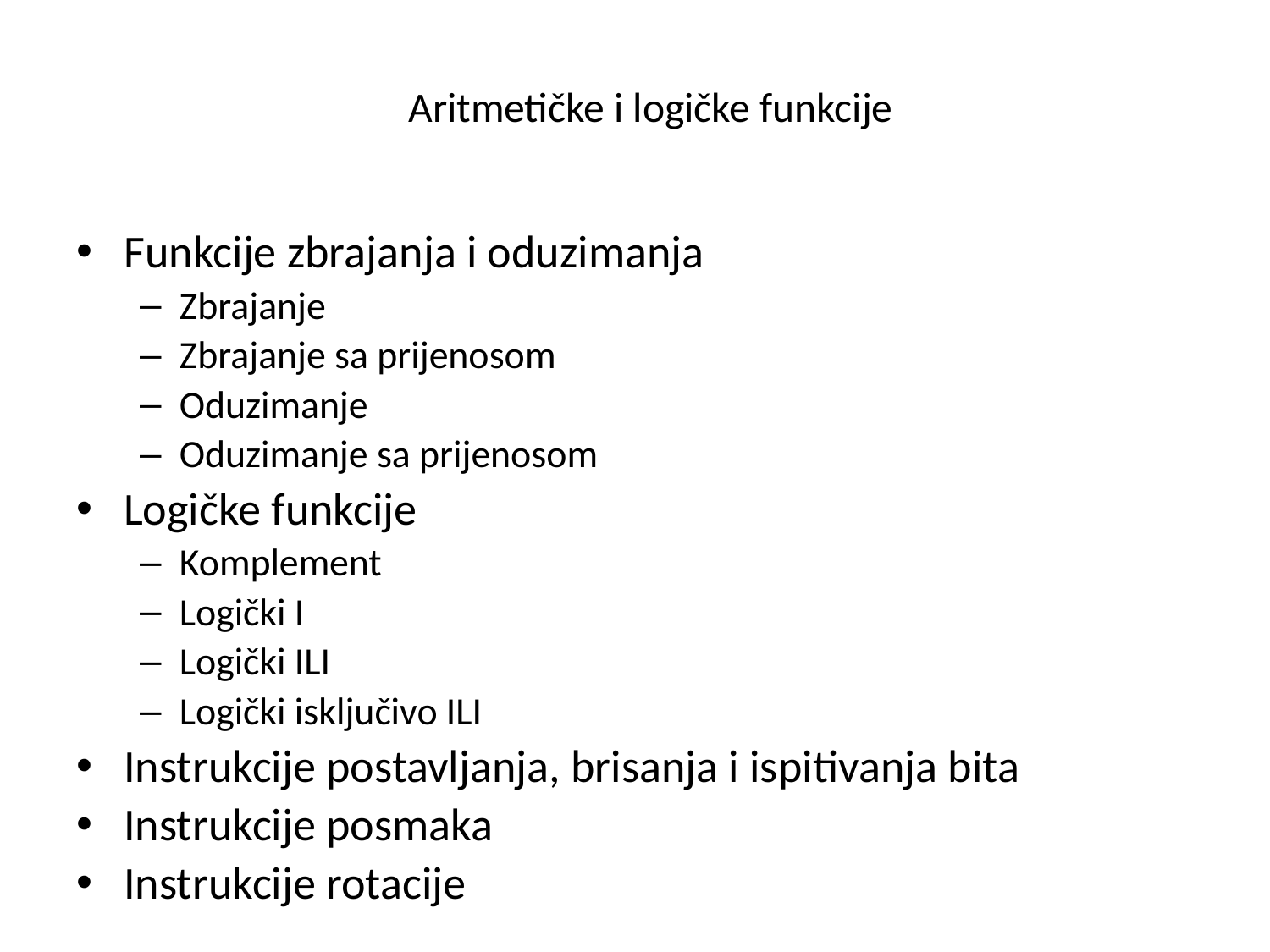

# Aritmetičke i logičke funkcije
Funkcije zbrajanja i oduzimanja
Zbrajanje
Zbrajanje sa prijenosom
Oduzimanje
Oduzimanje sa prijenosom
Logičke funkcije
Komplement
Logički I
Logički ILI
Logički isključivo ILI
Instrukcije postavljanja, brisanja i ispitivanja bita
Instrukcije posmaka
Instrukcije rotacije